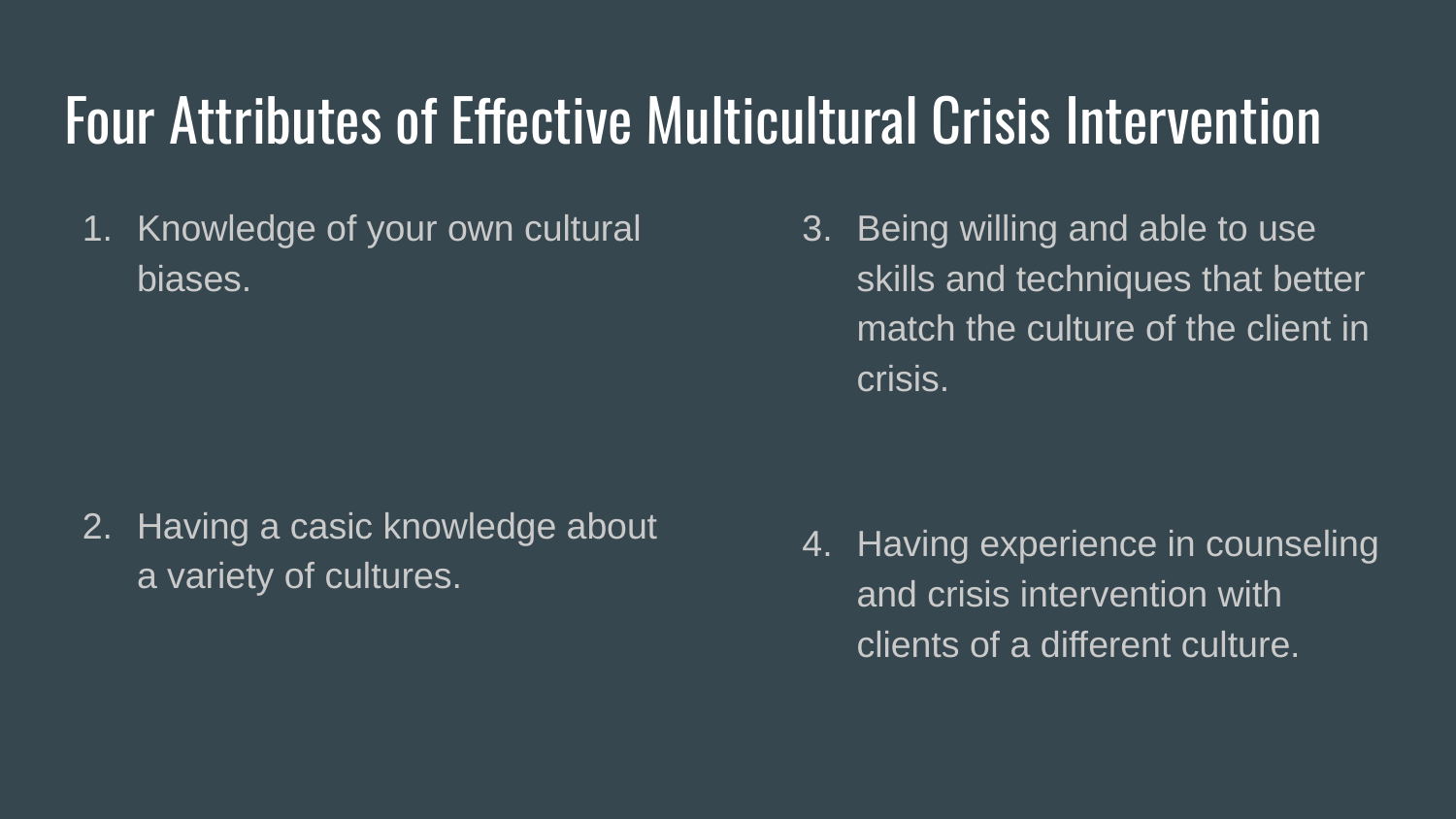

# Four Attributes of Effective Multicultural Crisis Intervention
Knowledge of your own cultural biases.

Having a casic knowledge about a variety of cultures.

Being willing and able to use skills and techniques that better match the culture of the client in crisis.

Having experience in counseling and crisis intervention with clients of a different culture.